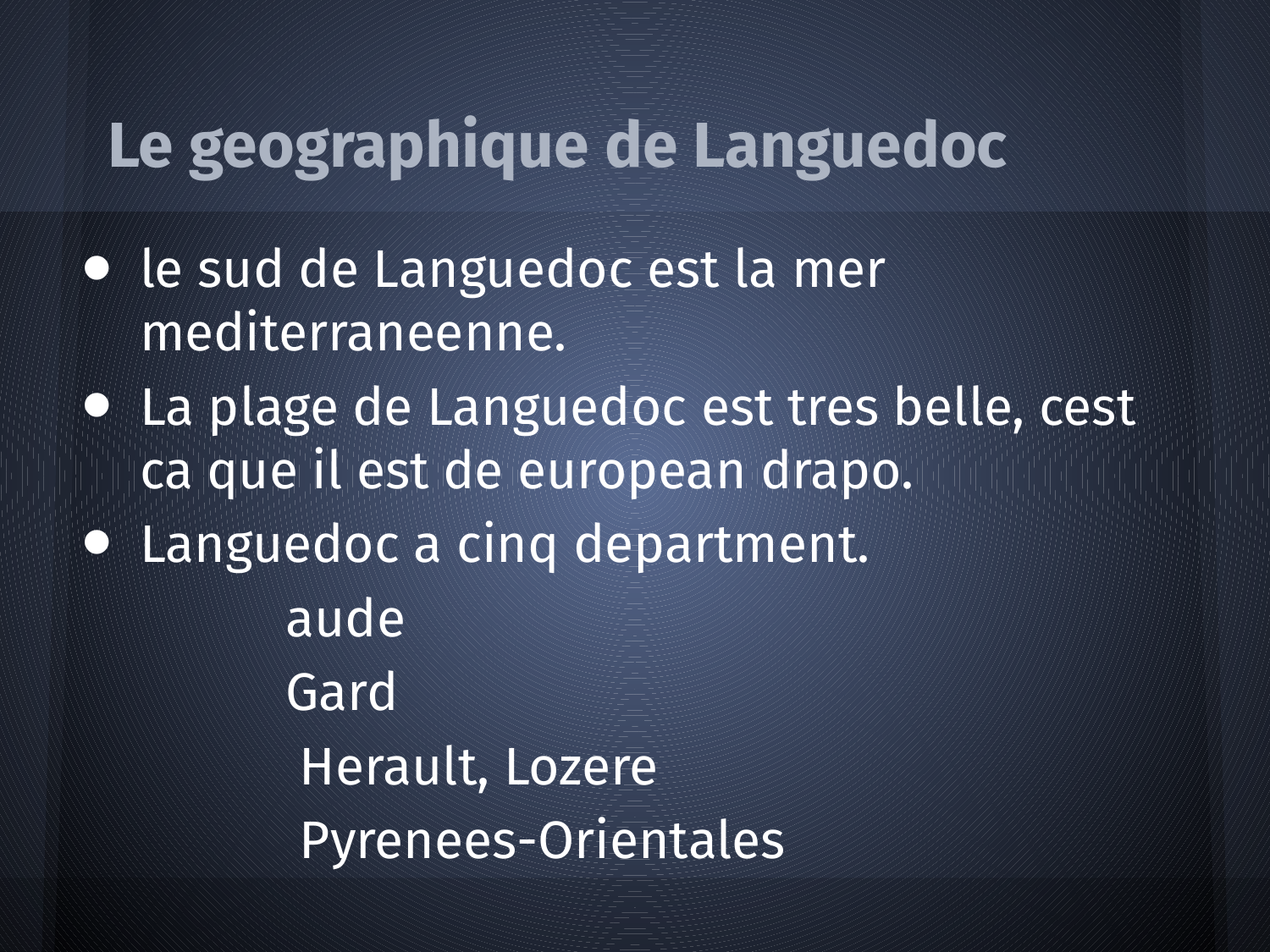

# Le geographique de Languedoc
le sud de Languedoc est la mer  mediterraneenne.
La plage de Languedoc est tres belle, cest ca que il est de european drapo.
Languedoc a cinq department.
               aude
               Gard
                Herault, Lozere
                Pyrenees-Orientales